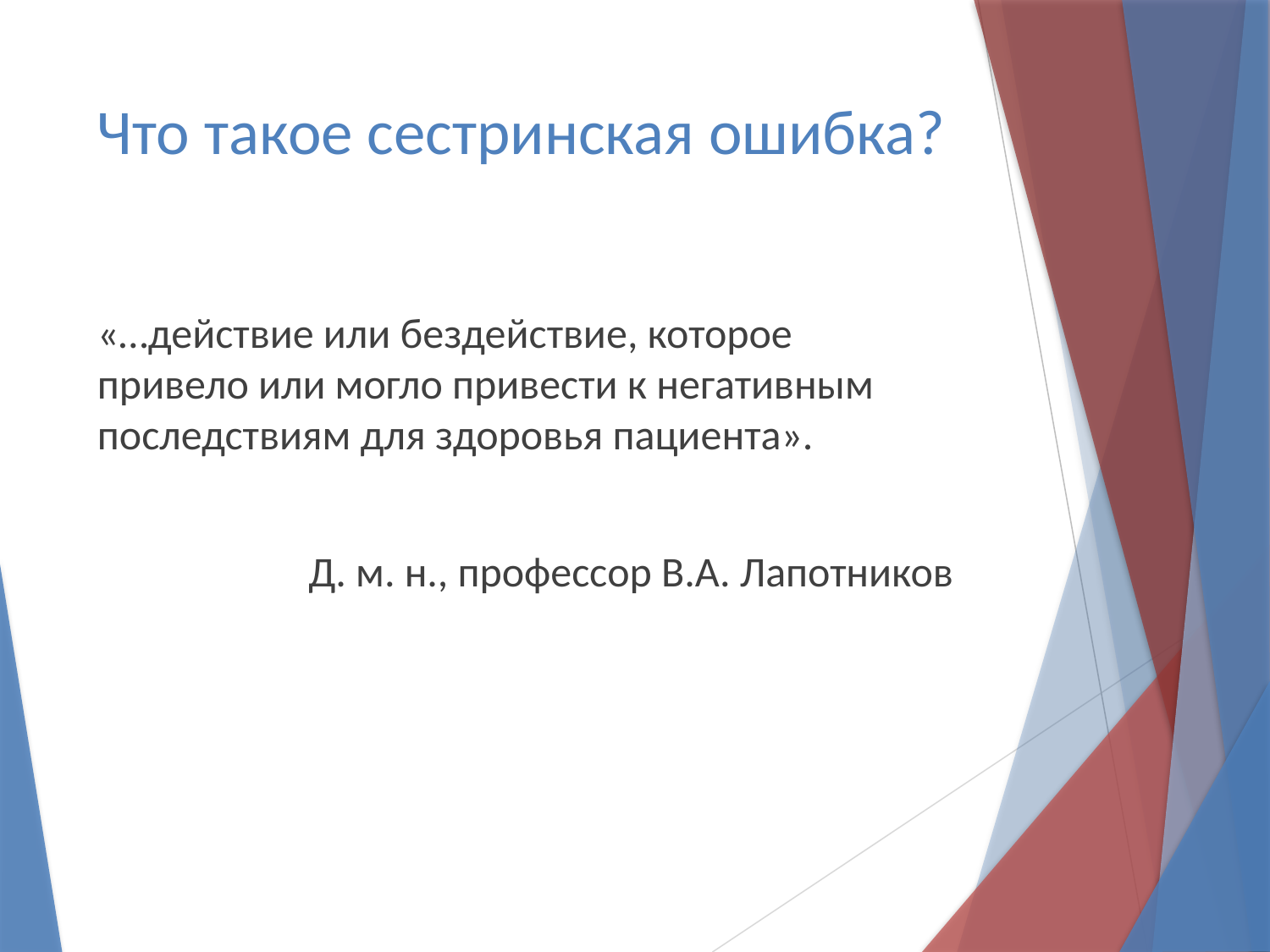

# Что такое сестринская ошибка?
«…действие или бездействие, которое привело или могло привести к негативным последствиям для здоровья пациента».

Д. м. н., профессор В.А. Лапотников